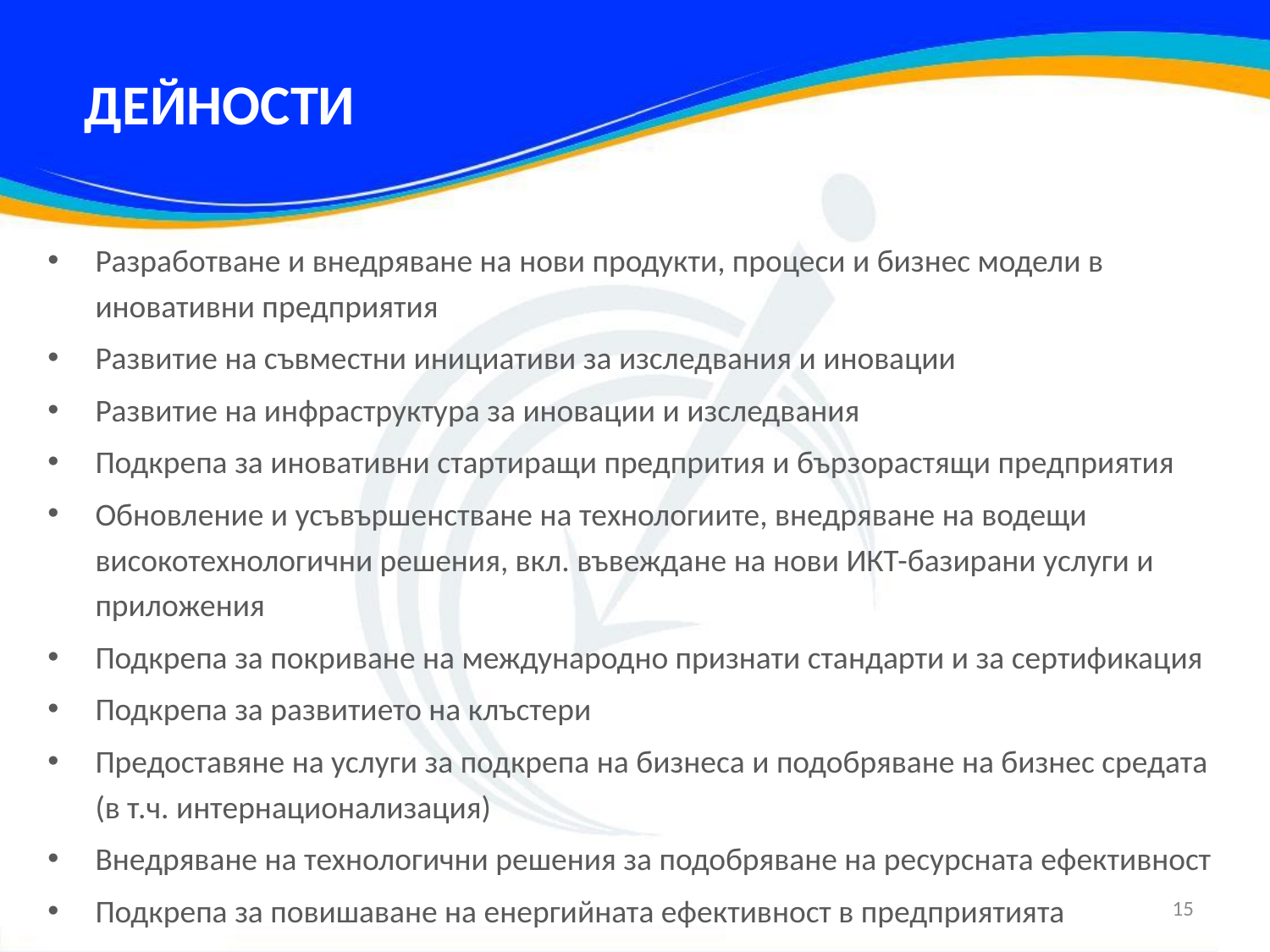

# ДЕЙНОСТИ
Разработване и внедряване на нови продукти, процеси и бизнес модели в иновативни предприятия
Развитие на съвместни инициативи за изследвания и иновации
Развитие на инфраструктура за иновации и изследвания
Подкрепа за иновативни стартиращи предпрития и бързорастящи предприятия
Обновление и усъвършенстване на технологиите, внедряване на водещи високотехнологични решения, вкл. въвеждане на нови ИКТ-базирани услуги и приложения
Подкрепа за покриване на международно признати стандарти и за сертификация
Подкрепа за развитието на клъстери
Предоставяне на услуги за подкрепа на бизнеса и подобряване на бизнес средата (в т.ч. интернационализация)
Внедряване на технологични решения за подобряване на ресурсната ефективност
Подкрепа за повишаване на енергийната ефективност в предприятията
15